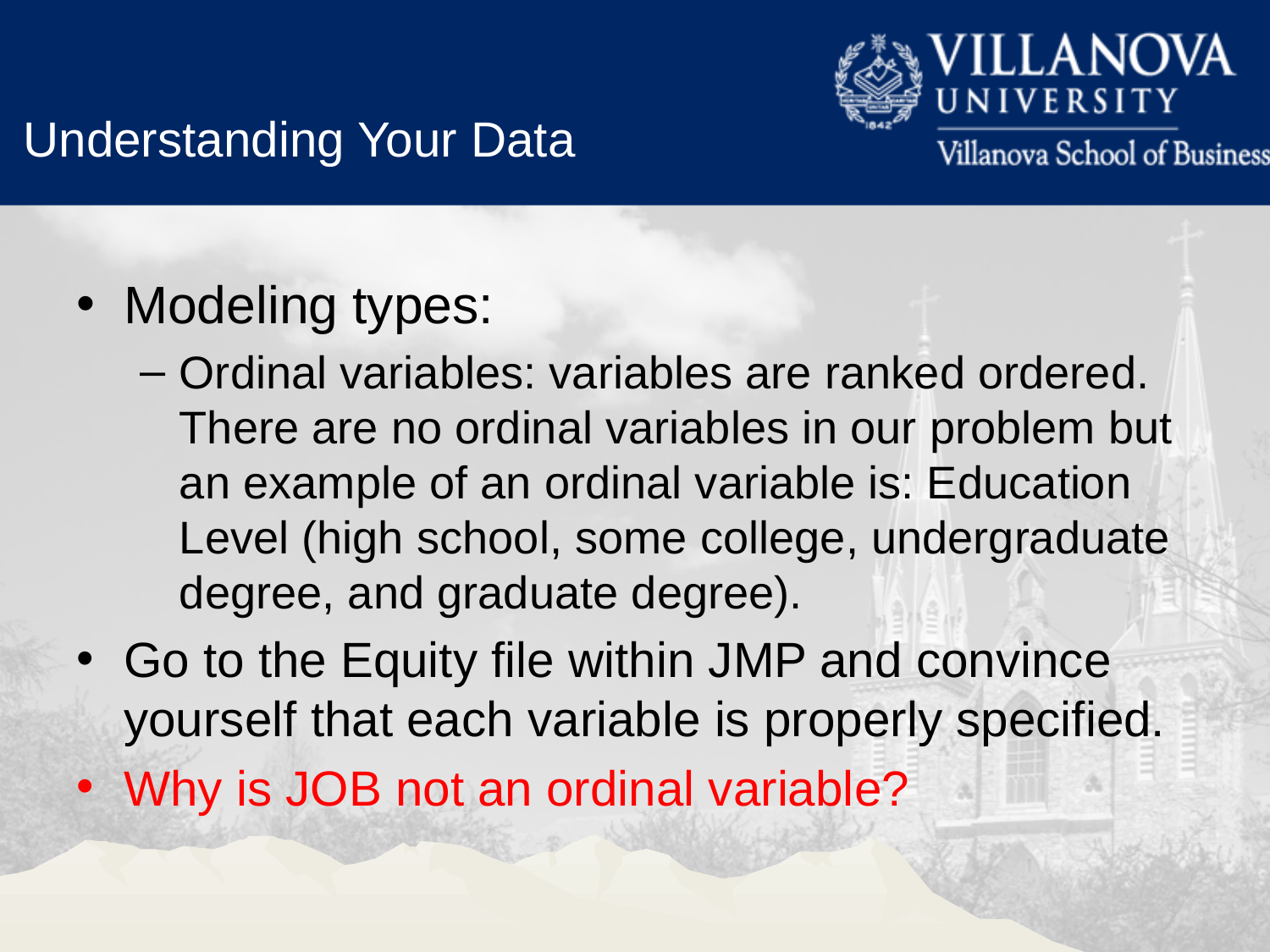

Understanding Your Data
Modeling types:
Ordinal variables: variables are ranked ordered. There are no ordinal variables in our problem but an example of an ordinal variable is: Education Level (high school, some college, undergraduate degree, and graduate degree).
Go to the Equity file within JMP and convince yourself that each variable is properly specified.
Why is JOB not an ordinal variable?